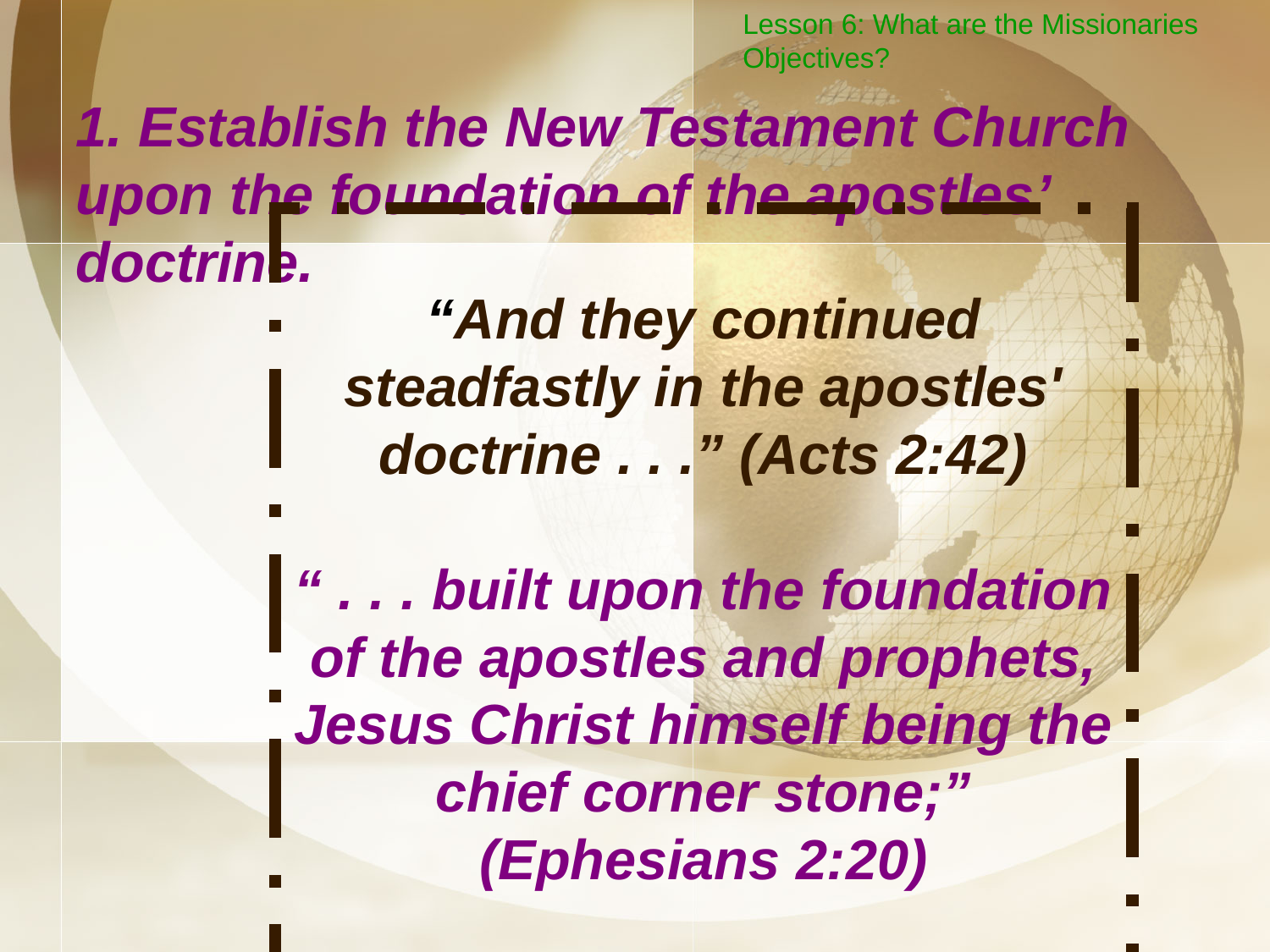

Lesson 6: What are the Missionaries Objectives?
1. Establish the New Testament Church upon the foundation of the apostles’ doctrine.

“And they continued steadfastly in the apostles' doctrine . . .” (Acts 2:42)

“ . . . built upon the foundation of the apostles and prophets, Jesus Christ himself being the chief corner stone;” (Ephesians 2:20)